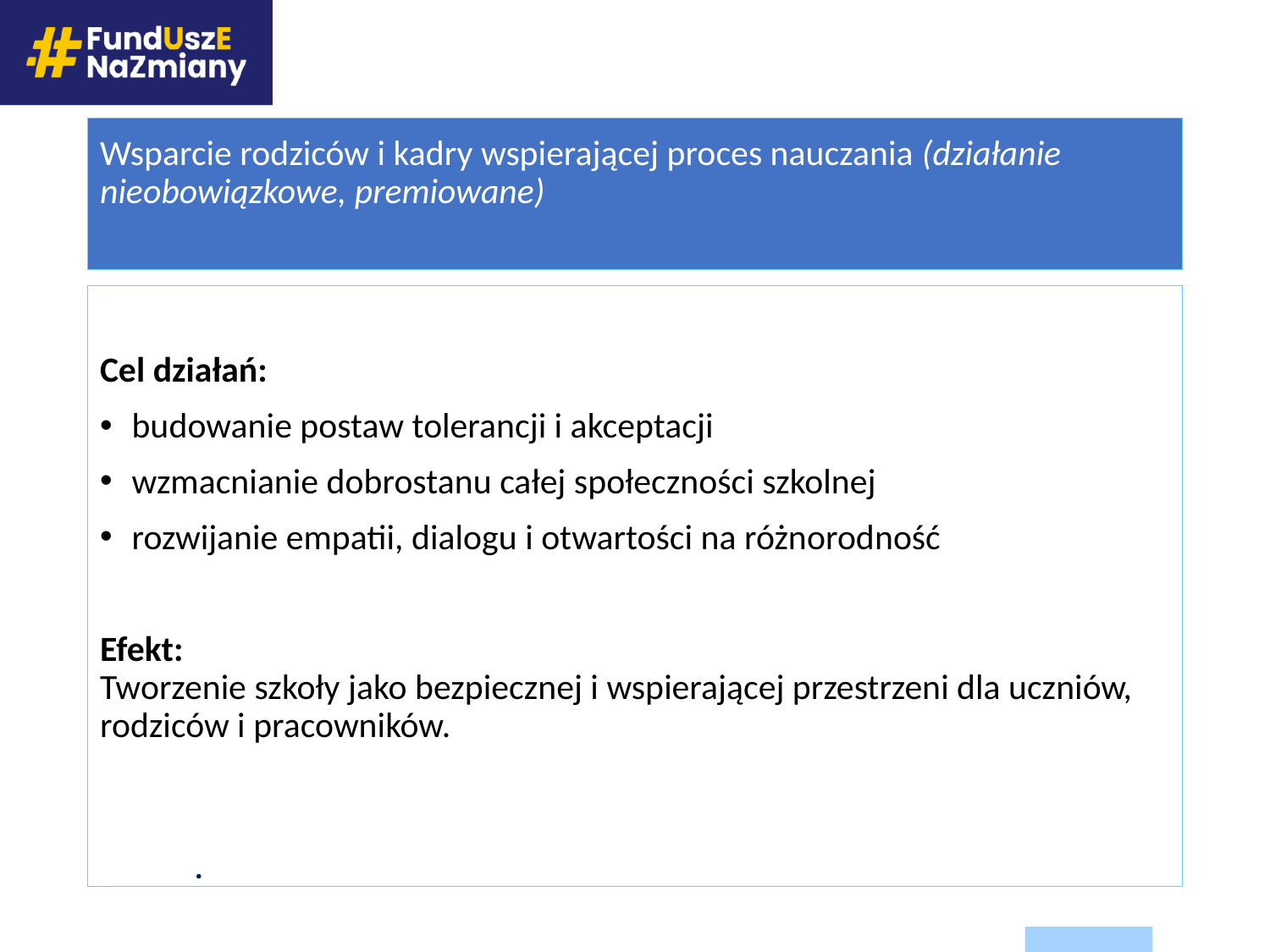

# Wsparcie rodziców i kadry wspierającej proces nauczania (działanie nieobowiązkowe, premiowane)

Cel działań:
budowanie postaw tolerancji i akceptacji
wzmacnianie dobrostanu całej społeczności szkolnej
rozwijanie empatii, dialogu i otwartości na różnorodność

Efekt:
Tworzenie szkoły jako bezpiecznej i wspierającej przestrzeni dla uczniów, rodziców i pracowników.

.